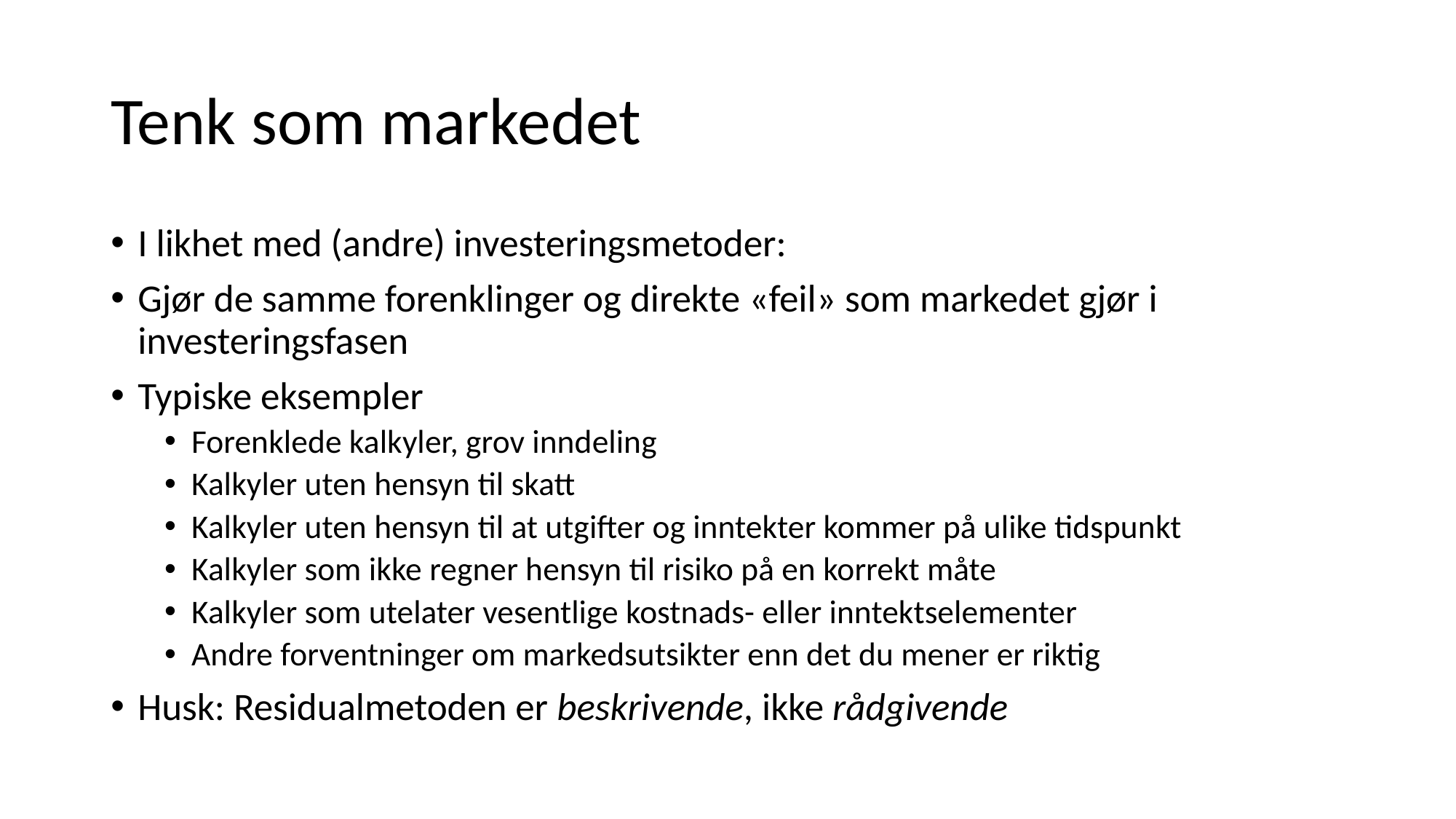

# Tenk som markedet
I likhet med (andre) investeringsmetoder:
Gjør de samme forenklinger og direkte «feil» som markedet gjør i investeringsfasen
Typiske eksempler
Forenklede kalkyler, grov inndeling
Kalkyler uten hensyn til skatt
Kalkyler uten hensyn til at utgifter og inntekter kommer på ulike tidspunkt
Kalkyler som ikke regner hensyn til risiko på en korrekt måte
Kalkyler som utelater vesentlige kostnads- eller inntektselementer
Andre forventninger om markedsutsikter enn det du mener er riktig
Husk: Residualmetoden er beskrivende, ikke rådgivende